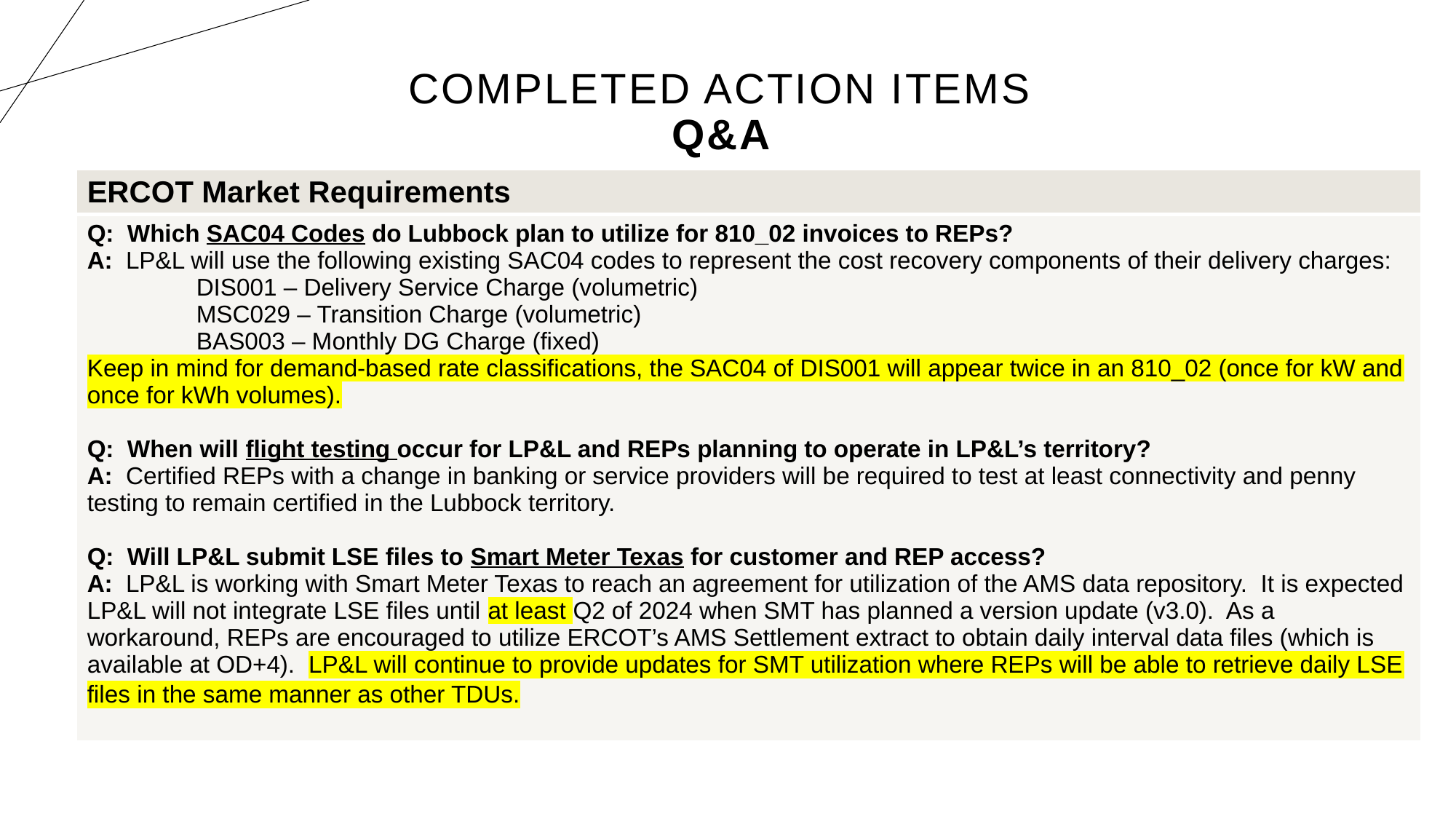

# Completed Action Items Q&A
| ERCOT Market Requirements |
| --- |
| Q: Which SAC04 Codes do Lubbock plan to utilize for 810\_02 invoices to REPs? A: LP&L will use the following existing SAC04 codes to represent the cost recovery components of their delivery charges: DIS001 – Delivery Service Charge (volumetric) MSC029 – Transition Charge (volumetric) BAS003 – Monthly DG Charge (fixed) Keep in mind for demand-based rate classifications, the SAC04 of DIS001 will appear twice in an 810\_02 (once for kW and once for kWh volumes).    Q: When will flight testing occur for LP&L and REPs planning to operate in LP&L’s territory? A: Certified REPs with a change in banking or service providers will be required to test at least connectivity and penny testing to remain certified in the Lubbock territory. Q: Will LP&L submit LSE files to Smart Meter Texas for customer and REP access? A: LP&L is working with Smart Meter Texas to reach an agreement for utilization of the AMS data repository. It is expected LP&L will not integrate LSE files until at least Q2 of 2024 when SMT has planned a version update (v3.0). As a workaround, REPs are encouraged to utilize ERCOT’s AMS Settlement extract to obtain daily interval data files (which is available at OD+4). LP&L will continue to provide updates for SMT utilization where REPs will be able to retrieve daily LSE files in the same manner as other TDUs. |